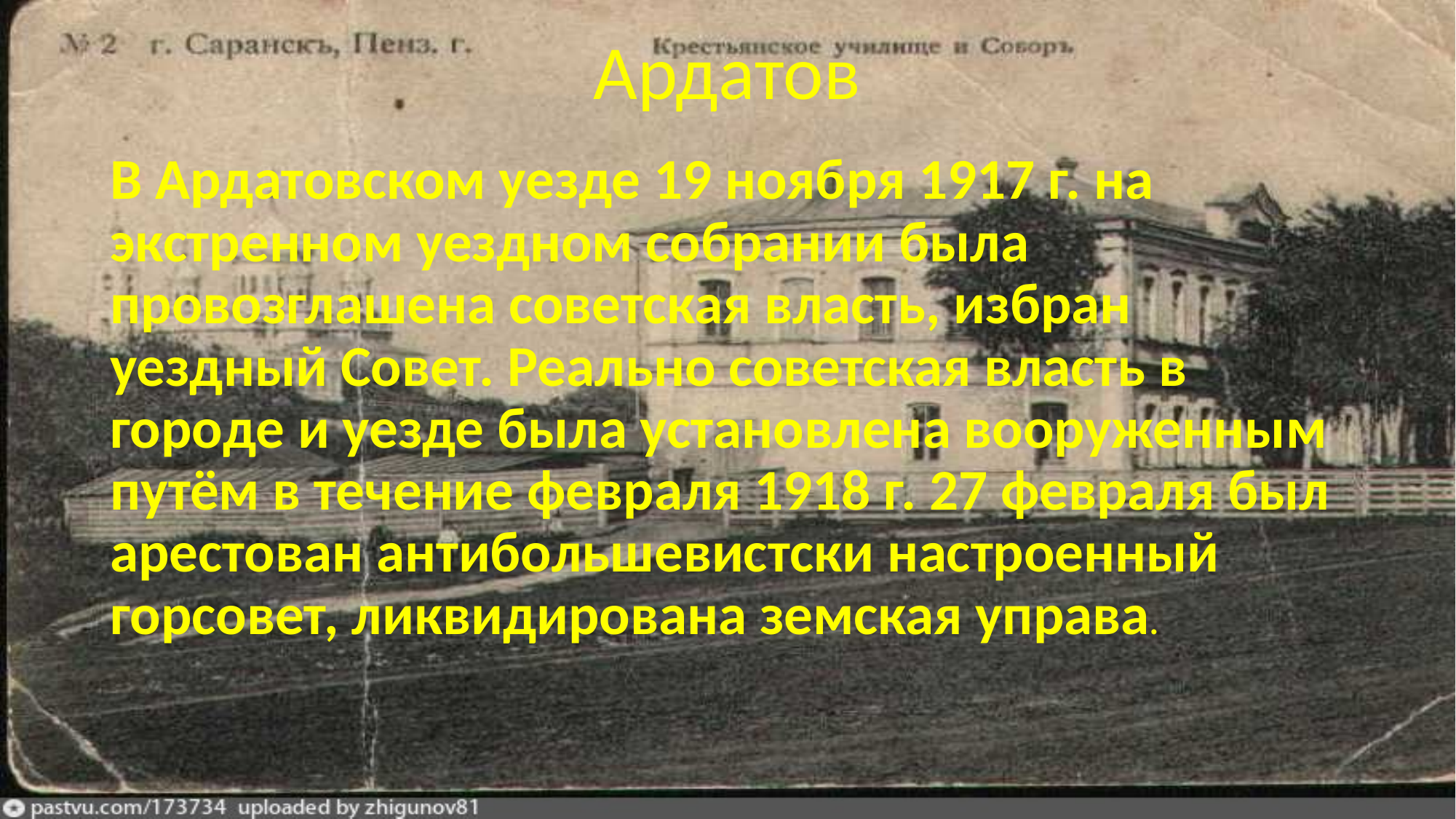

# Ардатов
В Ардатовском уезде 19 ноября 1917 г. на экстренном уездном собрании была провозглашена советская власть, избран уездный Совет. Реально советская власть в городе и уезде была установлена вооруженным путём в течение февраля 1918 г. 27 февраля был арестован антибольшевистски настроенный горсовет, ликвидирована земская управа.